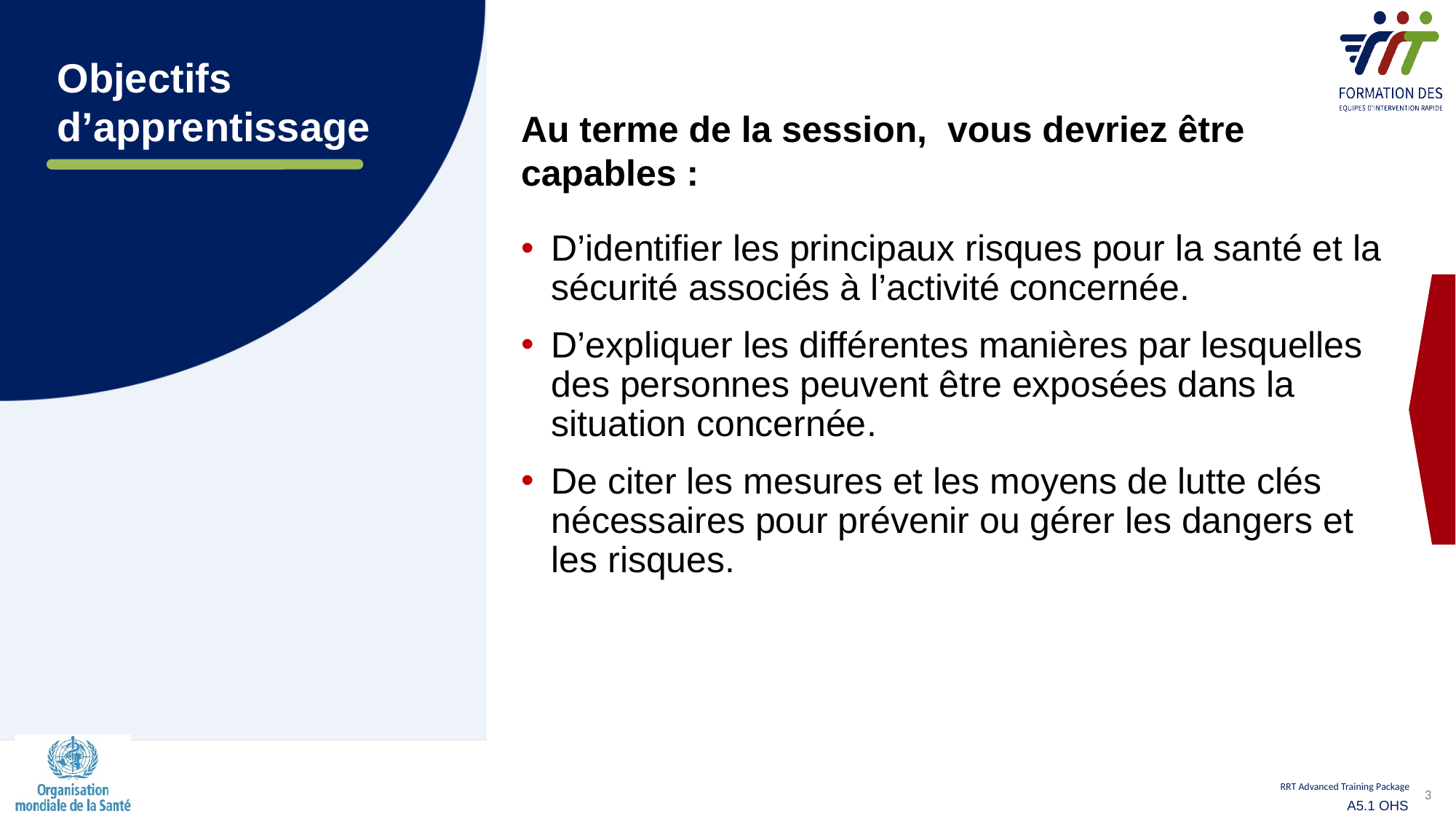

Objectifs d’apprentissage
Au terme de la session,  vous devriez être capables :
D’identifier les principaux risques pour la santé et la sécurité associés à l’activité concernée.
D’expliquer les différentes manières par lesquelles des personnes peuvent être exposées dans la situation concernée.
De citer les mesures et les moyens de lutte clés nécessaires pour prévenir ou gérer les dangers et les risques.